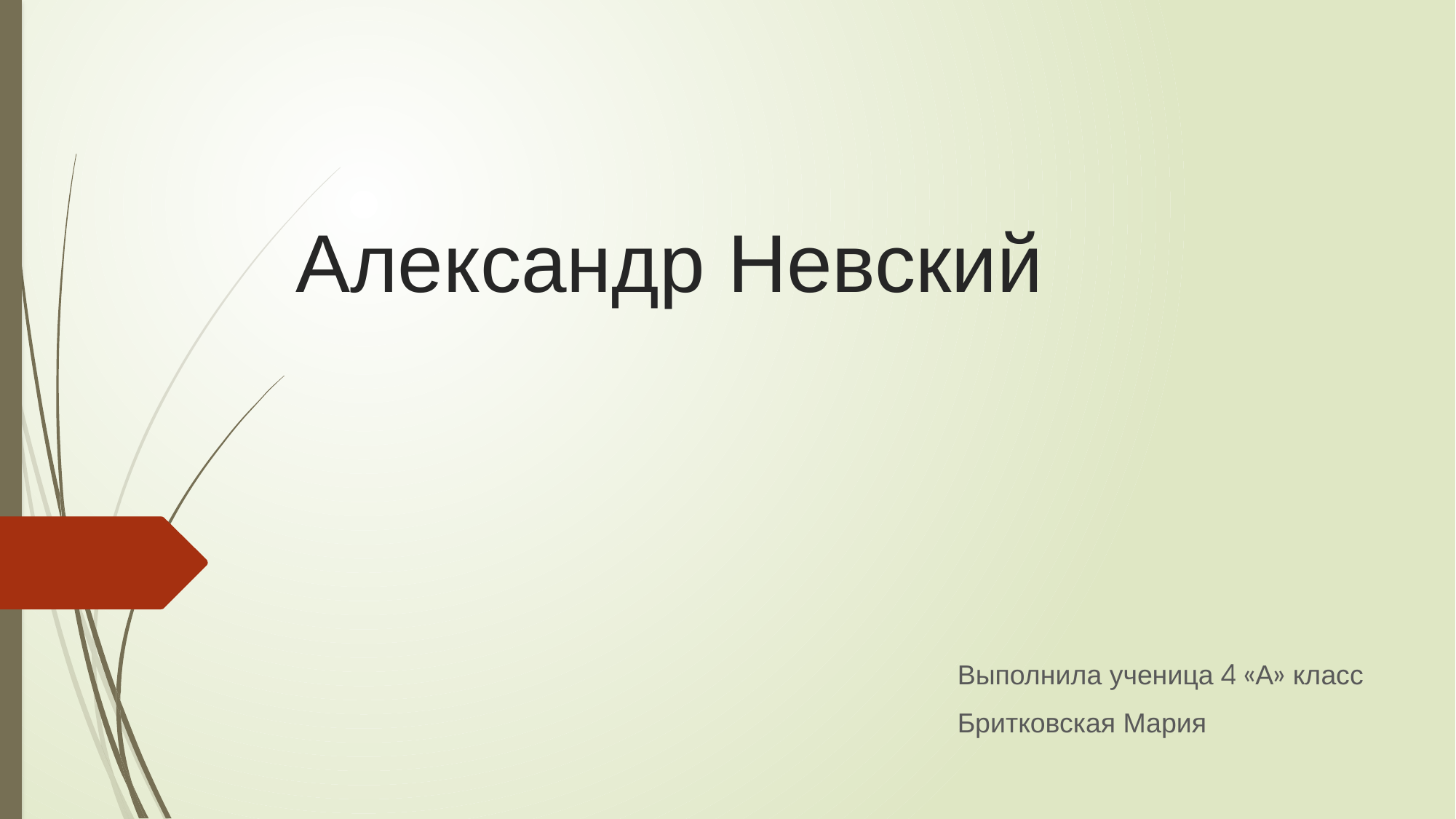

# Александр Невский
Выполнила ученица 4 «А» класс
Бритковская Мария